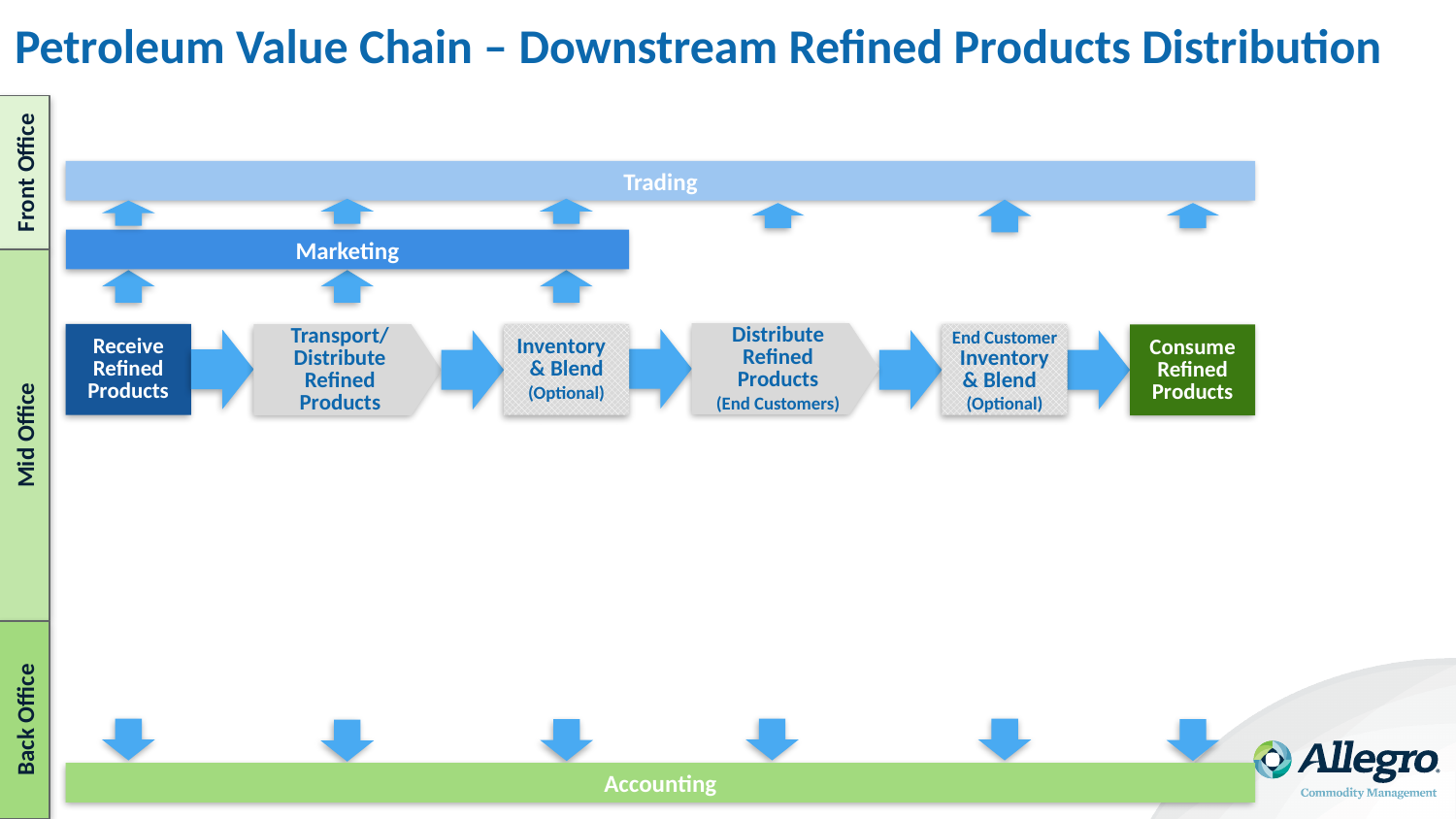

# Petroleum Value Chain – Downstream Refined Products Distribution
Front Office
Trading

Marketing

Distribute
Refined
Products
(End Customers)
Inventory
& Blend
(Optional)
End Customer
Inventory
& Blend
(Optional)
Receive
Refined
Products
Transport/
Distribute
Refined
Products
Consume
Refined Products

Mid Office
Back Office

Accounting